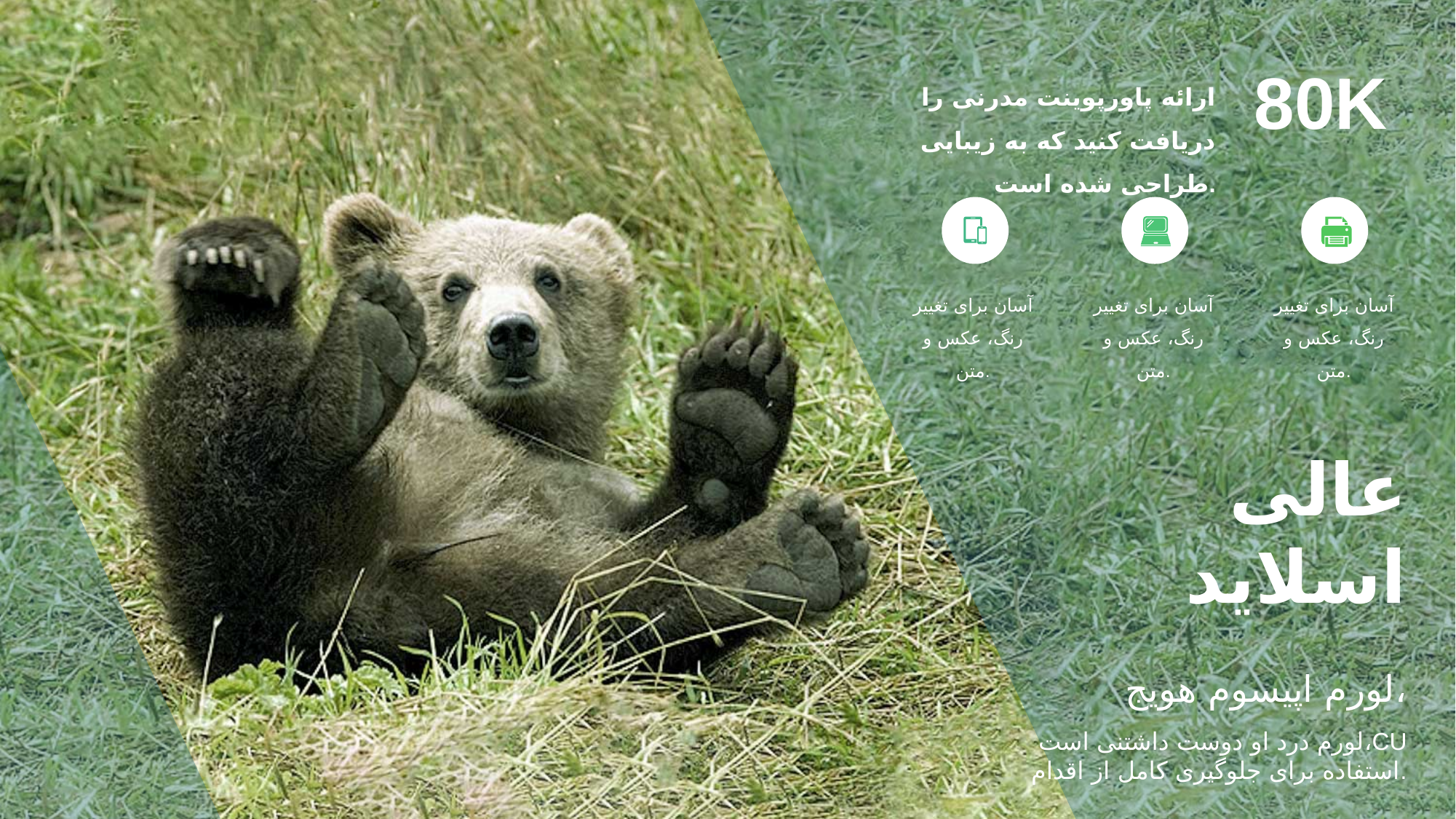

80K
ارائه پاورپوینت مدرنی را دریافت کنید که به زیبایی طراحی شده است.

آسان برای تغییر رنگ، عکس و متن.
آسان برای تغییر رنگ، عکس و متن.
آسان برای تغییر رنگ، عکس و متن.

عالی اسلاید
لورم اپیسوم هویج،
لورم درد او دوست داشتنی است،CU استفاده برای جلوگیری کامل از اقدام.